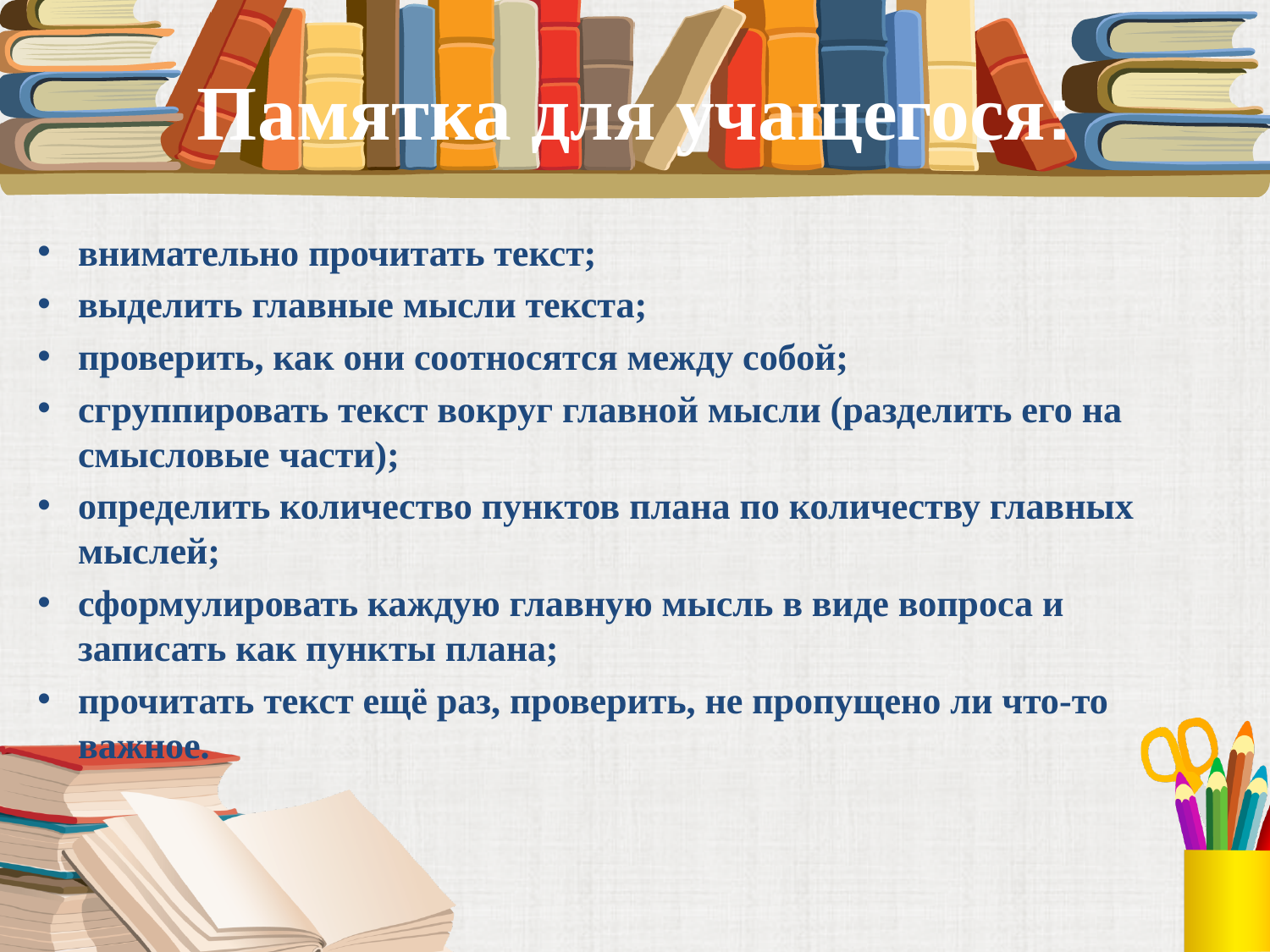

# Памятка для учащегося:
внимательно прочитать текст;
выделить главные мысли текста;
проверить, как они соотносятся между собой;
сгруппировать текст вокруг главной мысли (разделить его на смысловые части);
определить количество пунктов плана по количеству главных мыслей;
сформулировать каждую главную мысль в виде вопроса и записать как пункты плана;
прочитать текст ещё раз, проверить, не пропущено ли что-то важное.